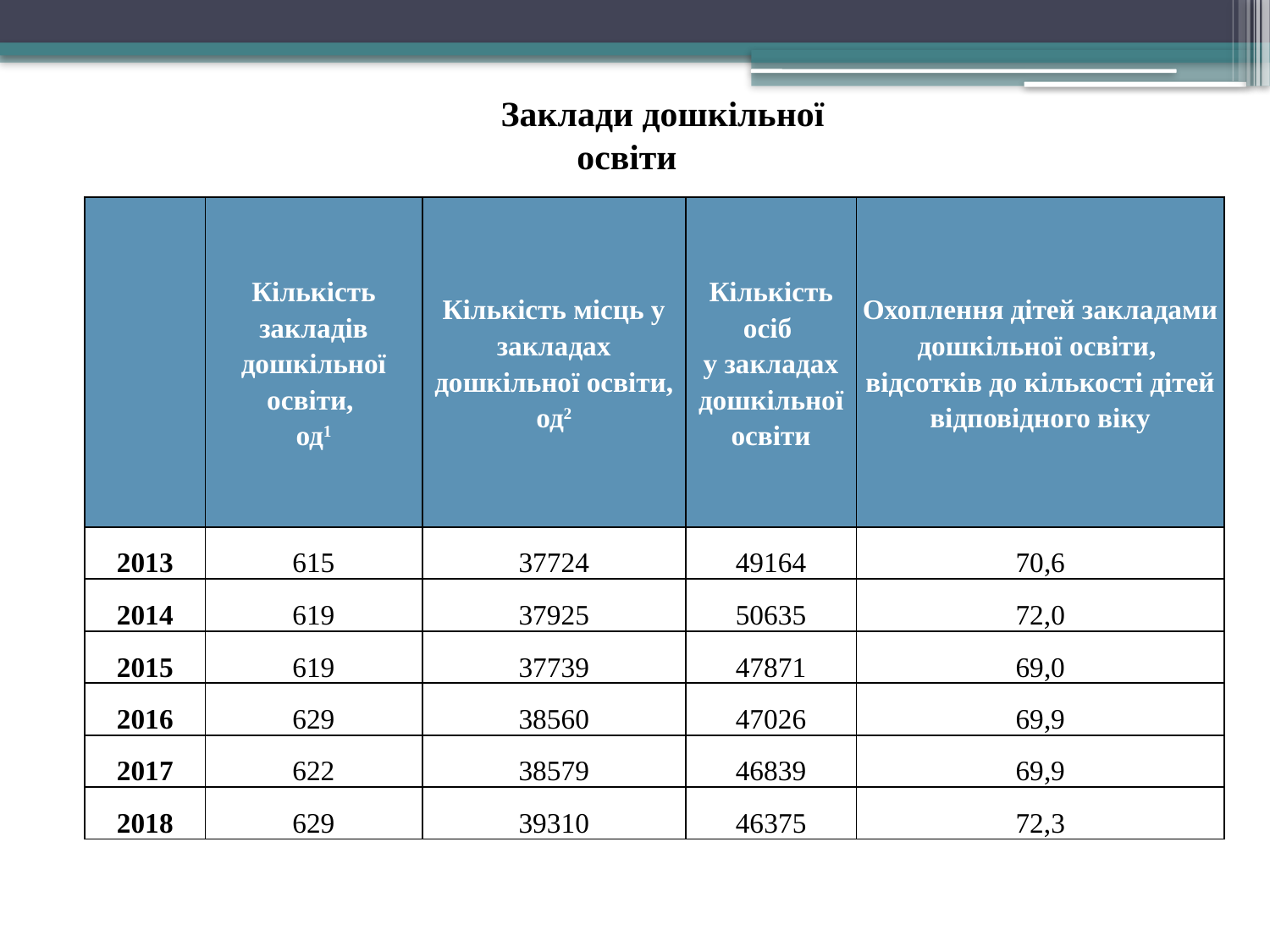

Заклади дошкільної освіти

|  | Кількість закладів дошкільної освіти,  од1 | Кількість місць у закладах дошкільної освіти, од2 | Кількість осіб  у закладах дошкільної освіти | Охоплення дітей закладами дошкільної освіти,  відсотків до кількості дітей відповідного віку |
| --- | --- | --- | --- | --- |
| 2013 | 615 | 37724 | 49164 | 70,6 |
| 2014 | 619 | 37925 | 50635 | 72,0 |
| 2015 | 619 | 37739 | 47871 | 69,0 |
| 2016 | 629 | 38560 | 47026 | 69,9 |
| 2017 | 622 | 38579 | 46839 | 69,9 |
| 2018 | 629 | 39310 | 46375 | 72,3 |